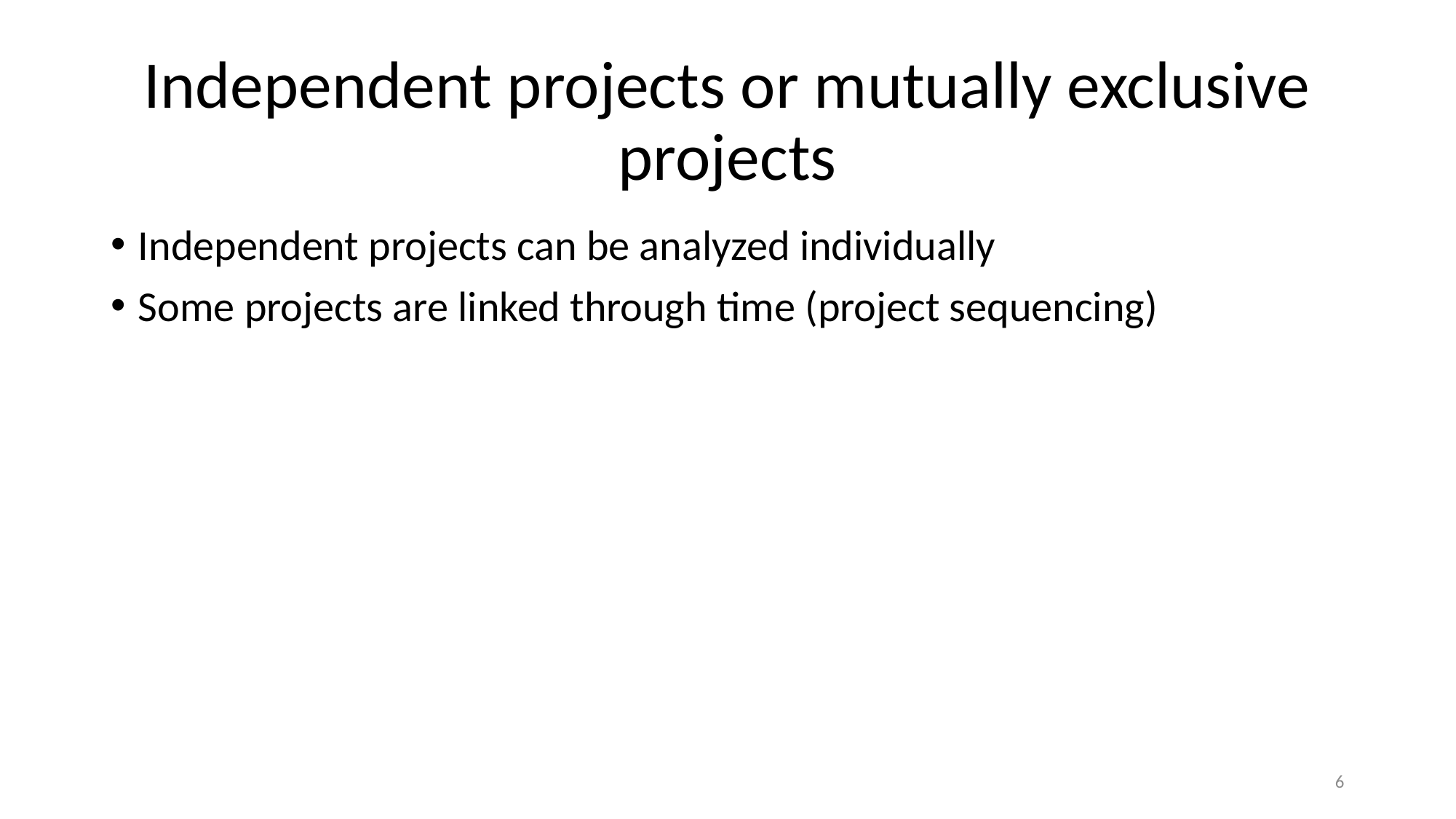

# Independent projects or mutually exclusive projects
Independent projects can be analyzed individually
Some projects are linked through time (project sequencing)
6